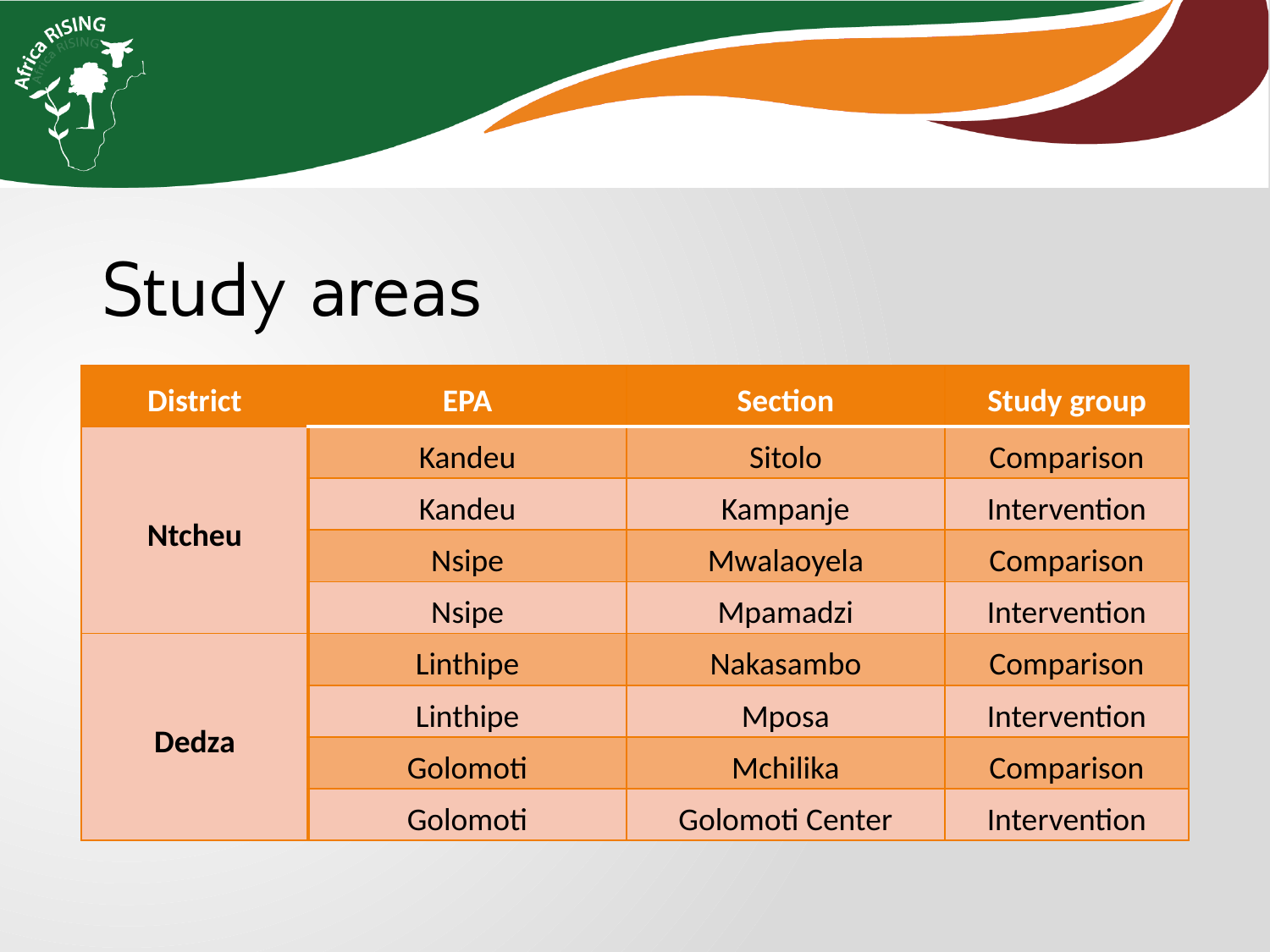

Study areas
| District | EPA | Section | Study group |
| --- | --- | --- | --- |
| Ntcheu | Kandeu | Sitolo | Comparison |
|  | Kandeu | Kampanje | Intervention |
|  | Nsipe | Mwalaoyela | Comparison |
|  | Nsipe | Mpamadzi | Intervention |
| Dedza | Linthipe | Nakasambo | Comparison |
|  | Linthipe | Mposa | Intervention |
|  | Golomoti | Mchilika | Comparison |
|  | Golomoti | Golomoti Center | Intervention |